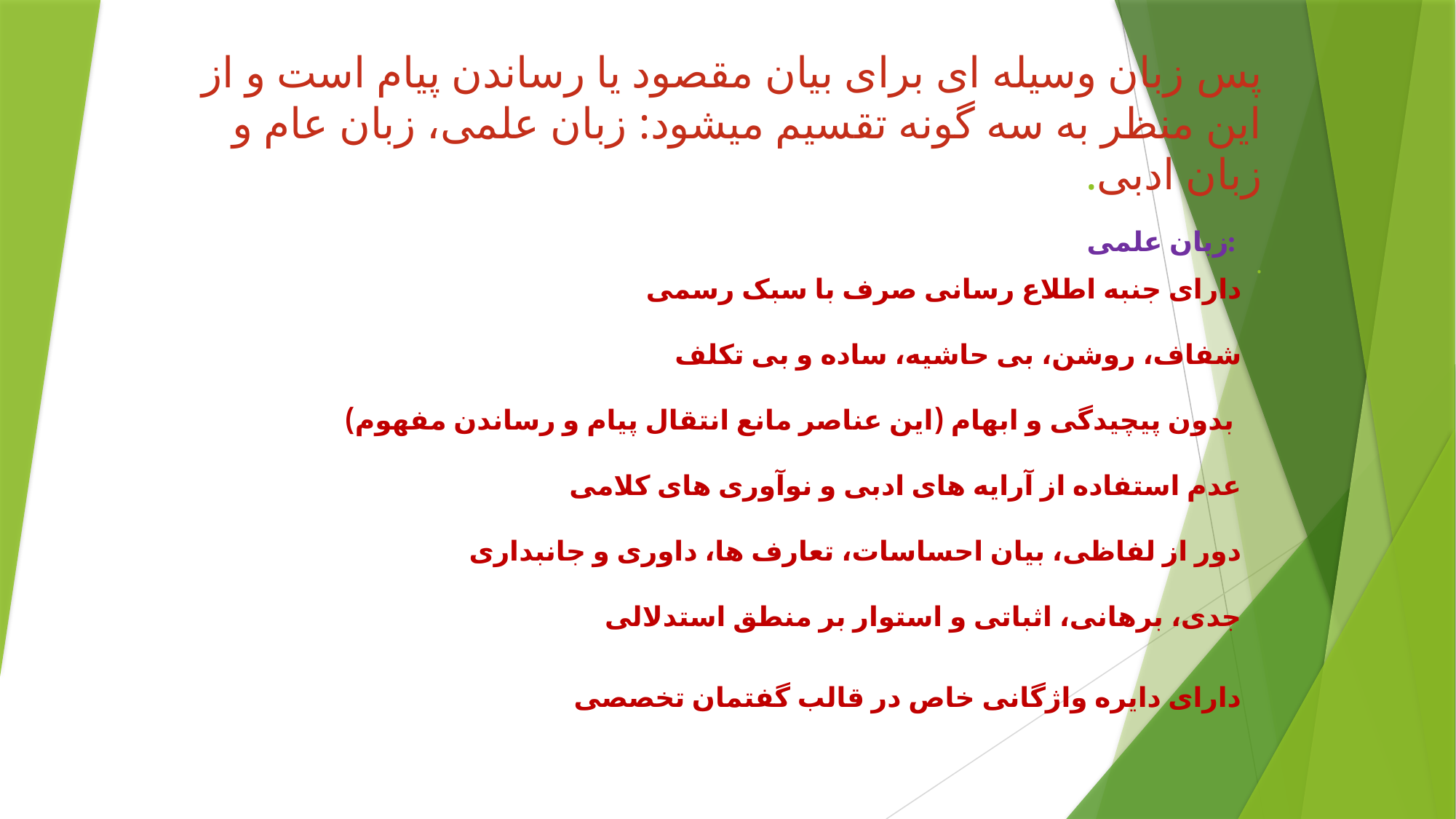

# پس زبان وسیله ای برای بیان مقصود یا رساندن پیام است و از این منظر به سه گونه تقسیم میشود: زبان علمی، زبان عام و زبان ادبی. .
زبان علمی:
دارای جنبه اطلاع رسانی صرف با سبک رسمی
شفاف، روشن، بی حاشیه، ساده و بی تکلف
 بدون پیچیدگی و ابهام (این عناصر مانع انتقال پیام و رساندن مفهوم)
عدم استفاده از آرایه های ادبی و نوآوری های کلامی
دور از لفاظی، بیان احساسات، تعارف ها، داوری و جانبداری
جدی، برهانی، اثباتی و استوار بر منطق استدلالی
دارای دایره واژگانی خاص در قالب گفتمان تخصصی